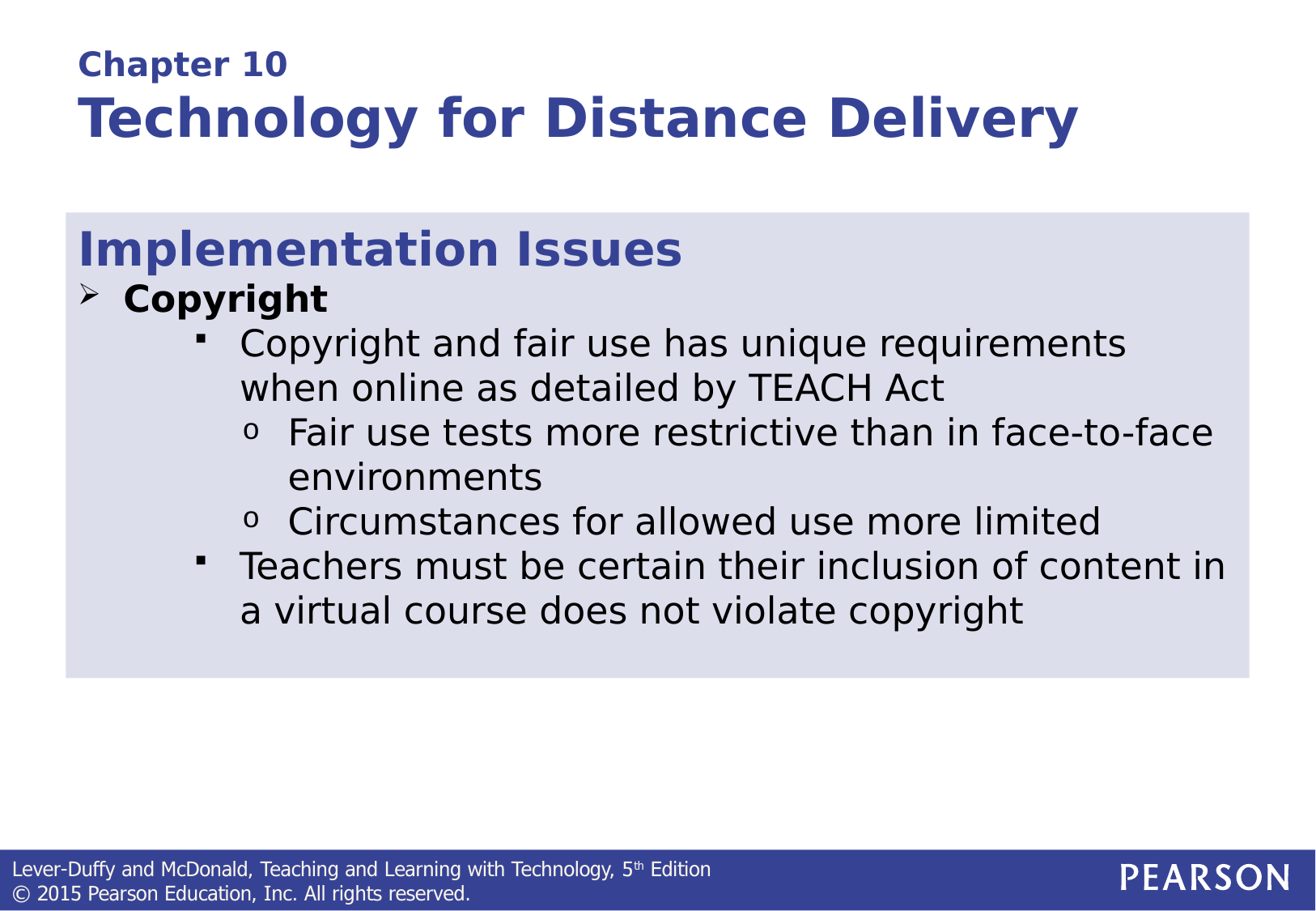

# Chapter 10 Technology for Distance Delivery
Implementation Issues
Copyright
Copyright and fair use has unique requirements when online as detailed by TEACH Act
Fair use tests more restrictive than in face-to-face environments
Circumstances for allowed use more limited
Teachers must be certain their inclusion of content in a virtual course does not violate copyright